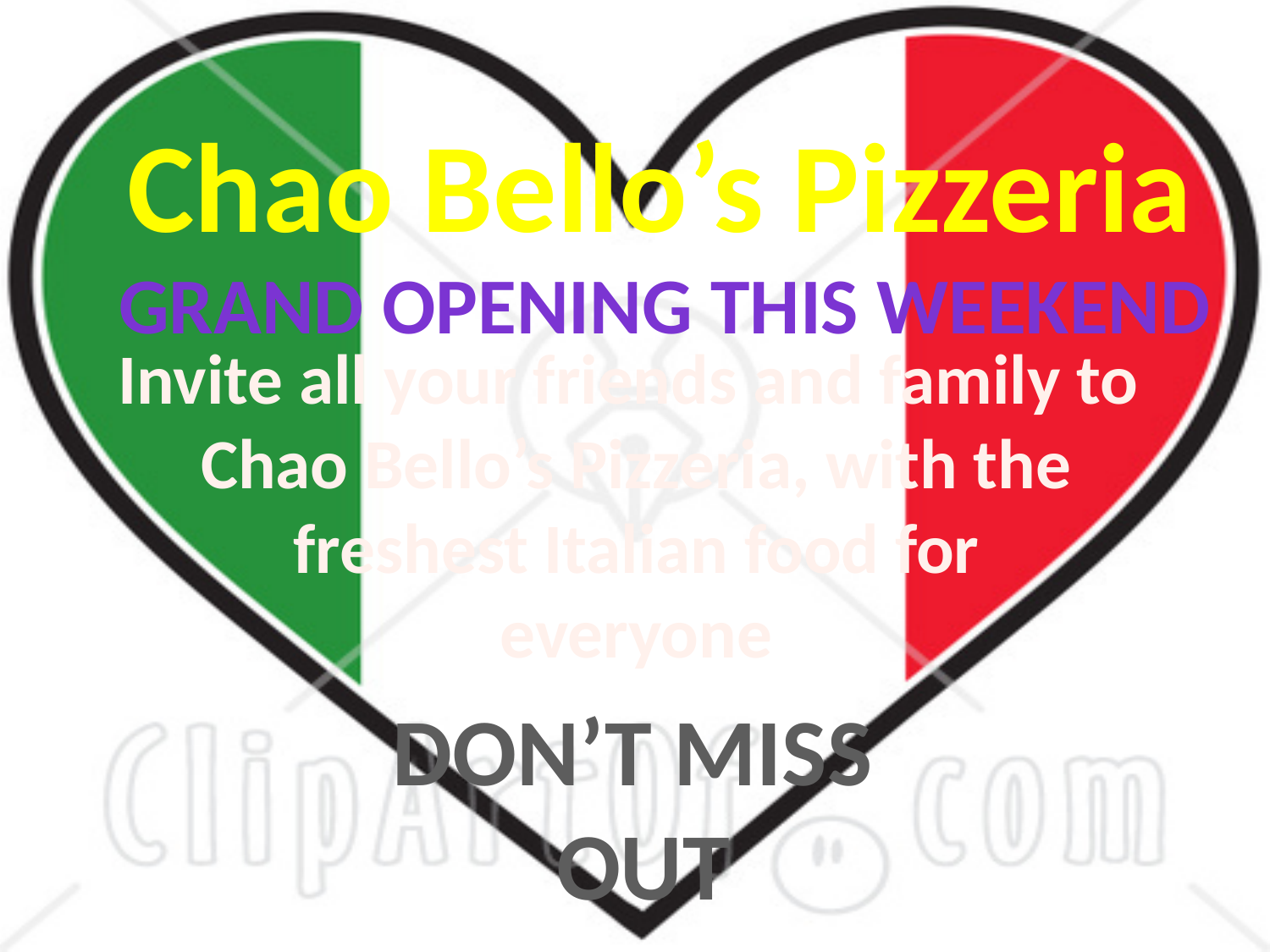

Chao Bello’s Pizzeria

GRAND OPENING THIS WEEKEND
Invite all your friends and family to
Chao Bello’s Pizzeria, with the
freshest Italian food for
everyone
DON’T MISS
OUT